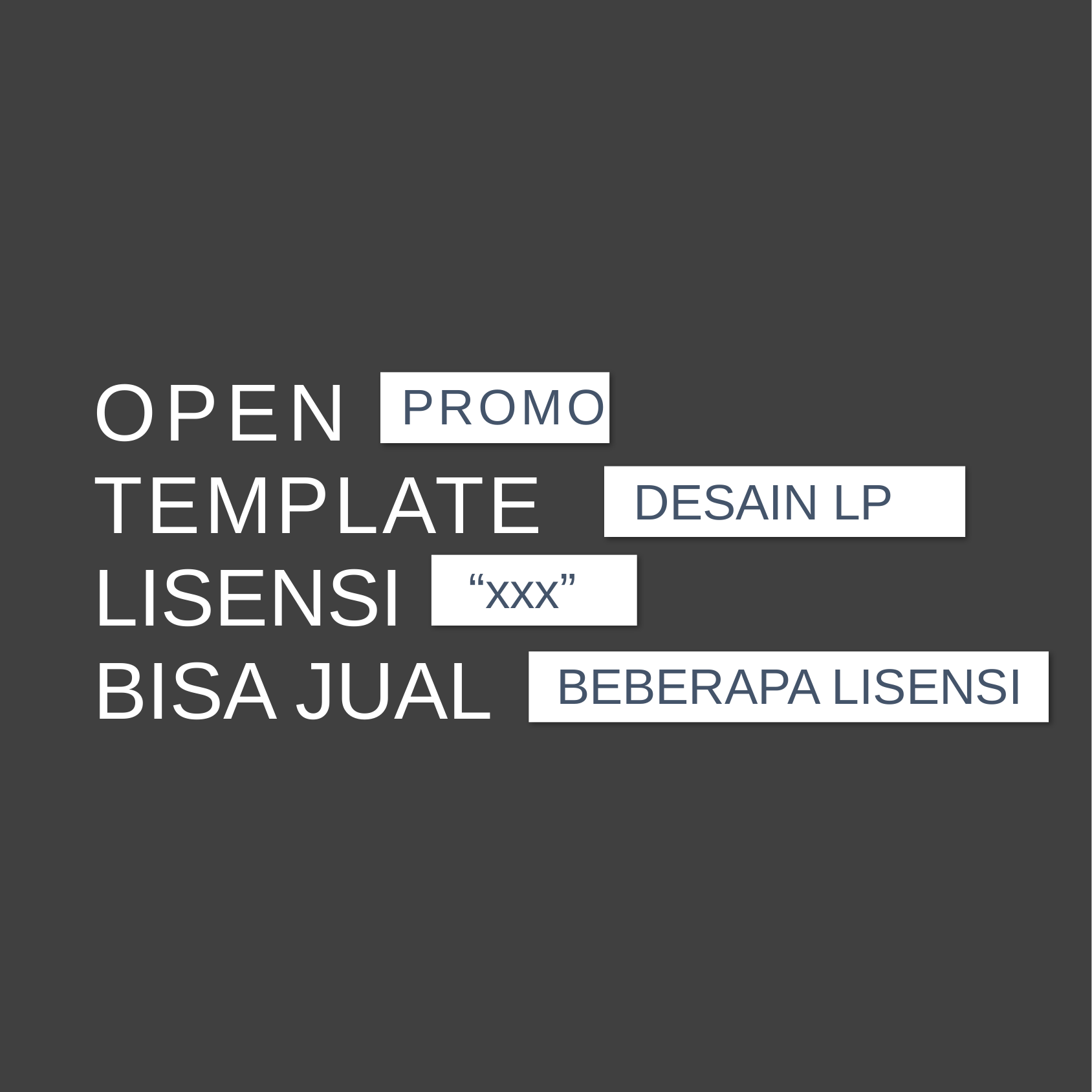

OPEN
PROMO

TEMPLATE
DESAIN LP

LISENSI
“xxx”

BISA JUAL
BEBERAPA LISENSI